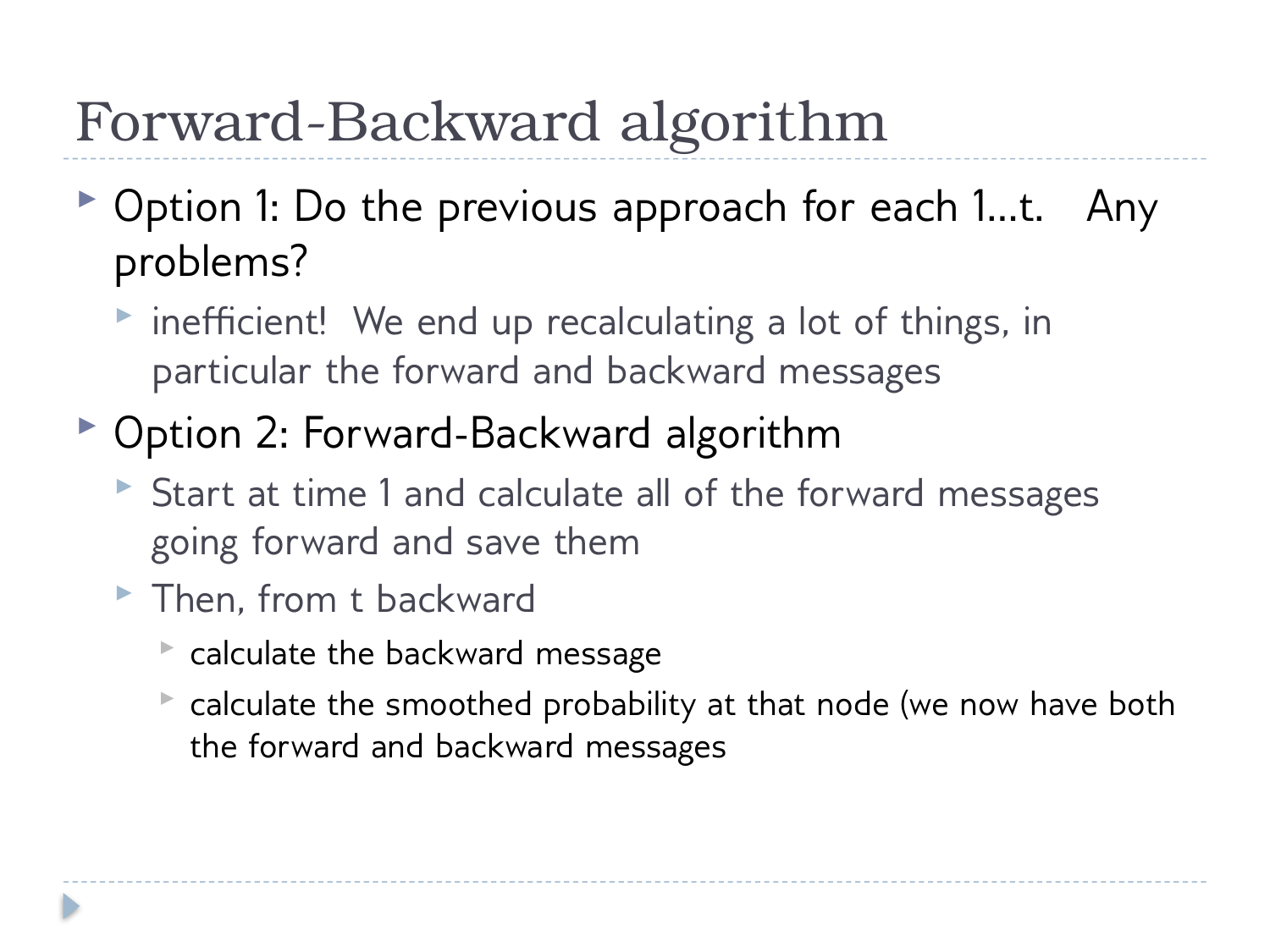

# Forward-Backward algorithm
Option 1: Do the previous approach for each 1…t.   Any problems?
inefficient!  We end up recalculating a lot of things, in particular the forward and backward messages
Option 2: Forward-Backward algorithm
Start at time 1 and calculate all of the forward messages going forward and save them
Then, from t backward
calculate the backward message
calculate the smoothed probability at that node (we now have both the forward and backward messages